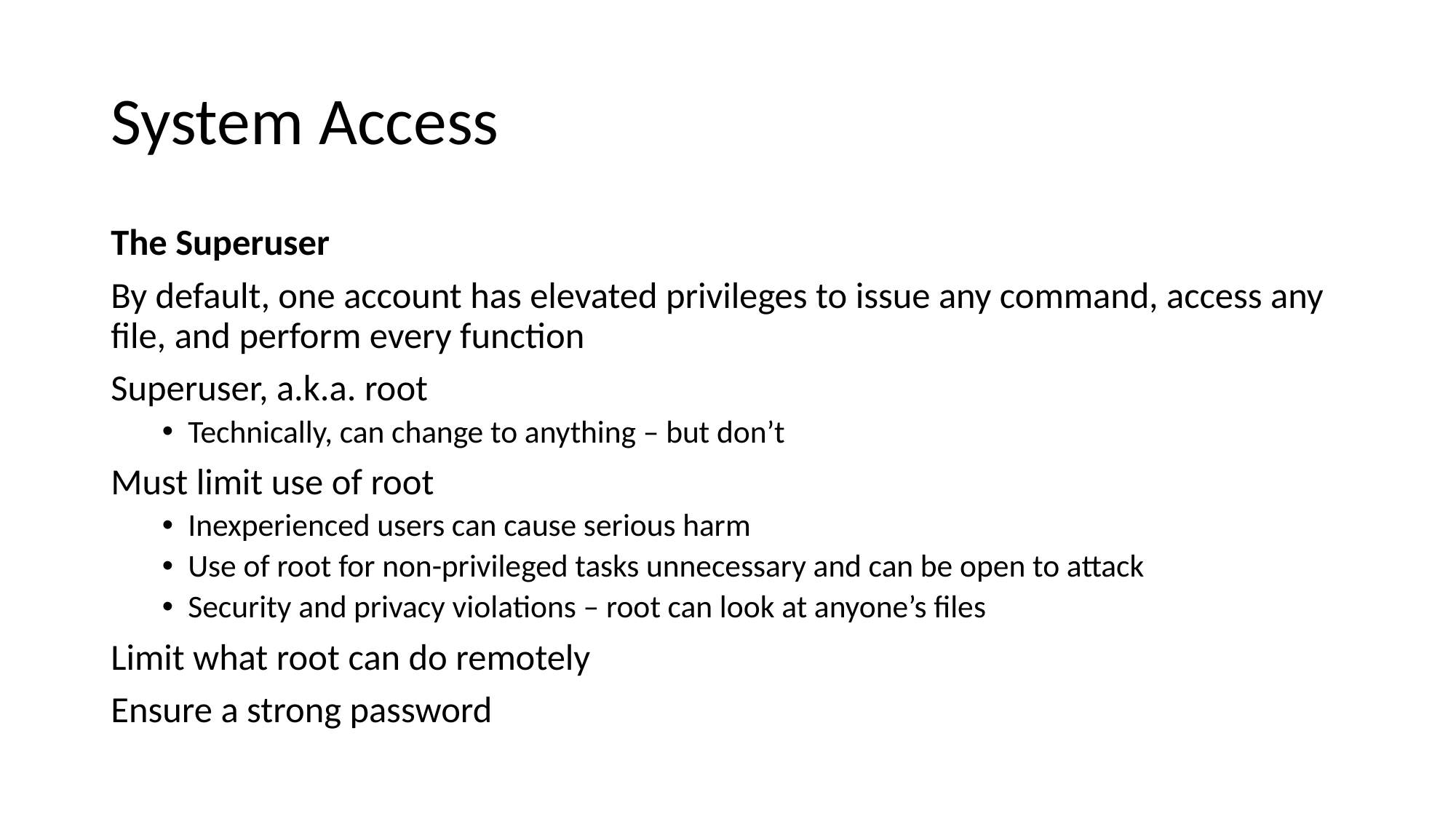

# System Access
The Superuser
By default, one account has elevated privileges to issue any command, access any file, and perform every function
Superuser, a.k.a. root
Technically, can change to anything – but don’t
Must limit use of root
Inexperienced users can cause serious harm
Use of root for non-privileged tasks unnecessary and can be open to attack
Security and privacy violations – root can look at anyone’s files
Limit what root can do remotely
Ensure a strong password